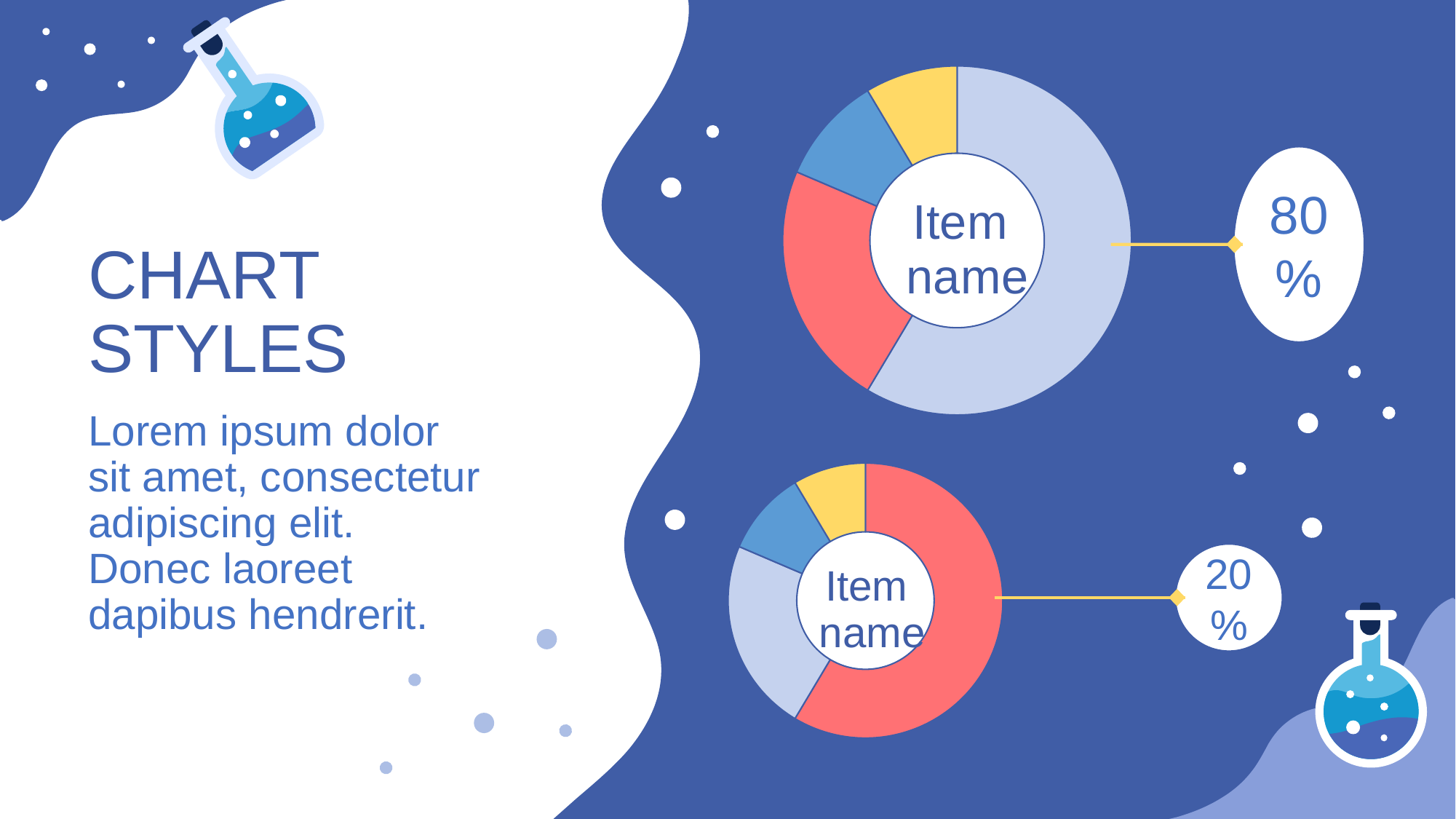

### Chart: Item name

| Category | Item name |
|---|---|
| 1er trim. | 8.2 |
| 2º trim. | 3.2 |
| 3er trim. | 1.4 |
| 4º trim. | 1.2 |
80%
# CHART STYLES

Lorem ipsum dolor
sit amet, consectetur adipiscing elit.
Donec laoreet
dapibus hendrerit.

### Chart: Item name

| Category | Item name |
|---|---|
| 1er trim. | 8.2 |
| 2º trim. | 3.2 |
| 3er trim. | 1.4 |
| 4º trim. | 1.2 |
20%